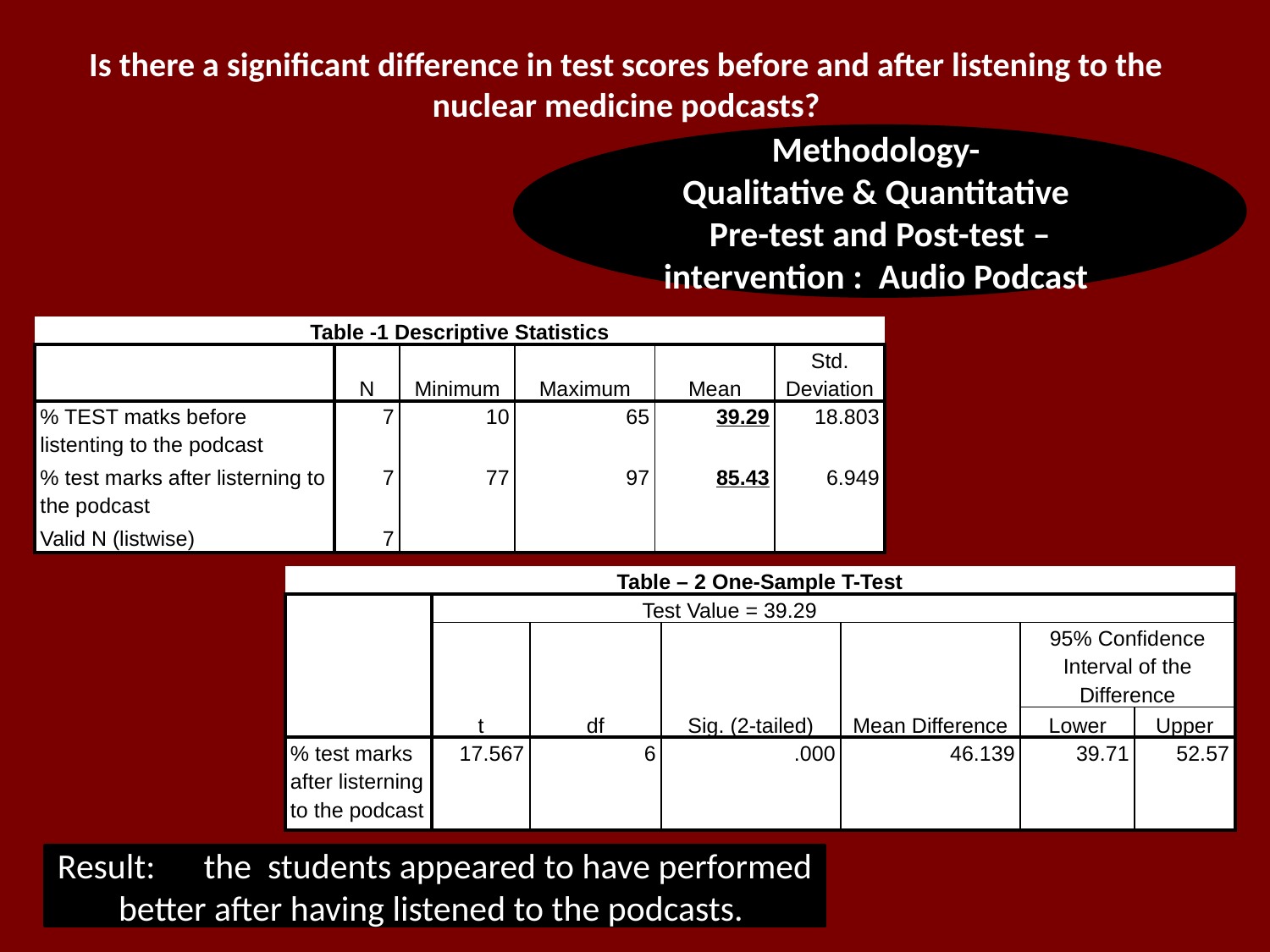

Is there a significant difference in test scores before and after listening to the nuclear medicine podcasts?
Methodology-
Qualitative & Quantitative
Pre-test and Post-test – intervention :  Audio Podcast
| Table -1 Descriptive Statistics |  |  |  |  |  |
| --- | --- | --- | --- | --- | --- |
|  | N | Minimum | Maximum | Mean | Std. Deviation |
| % TEST matks before listenting to the podcast | 7 | 10 | 65 | 39.29 | 18.803 |
| % test marks after listerning to the podcast | 7 | 77 | 97 | 85.43 | 6.949 |
| Valid N (listwise) | 7 |  |  |  |  |
| Table – 2 One-Sample T-Test |  |  |  |  |  |  |
| --- | --- | --- | --- | --- | --- | --- |
|  | Test Value = 39.29 |  |  |  |  |  |
|  | t | df | Sig. (2-tailed) | Mean Difference | 95% Confidence Interval of the Difference |  |
|  |  |  |  |  | Lower | Upper |
| % test marks after listerning to the podcast | 17.567 | 6 | .000 | 46.139 | 39.71 | 52.57 |
Result:      the  students appeared to have performed better after having listened to the podcasts.